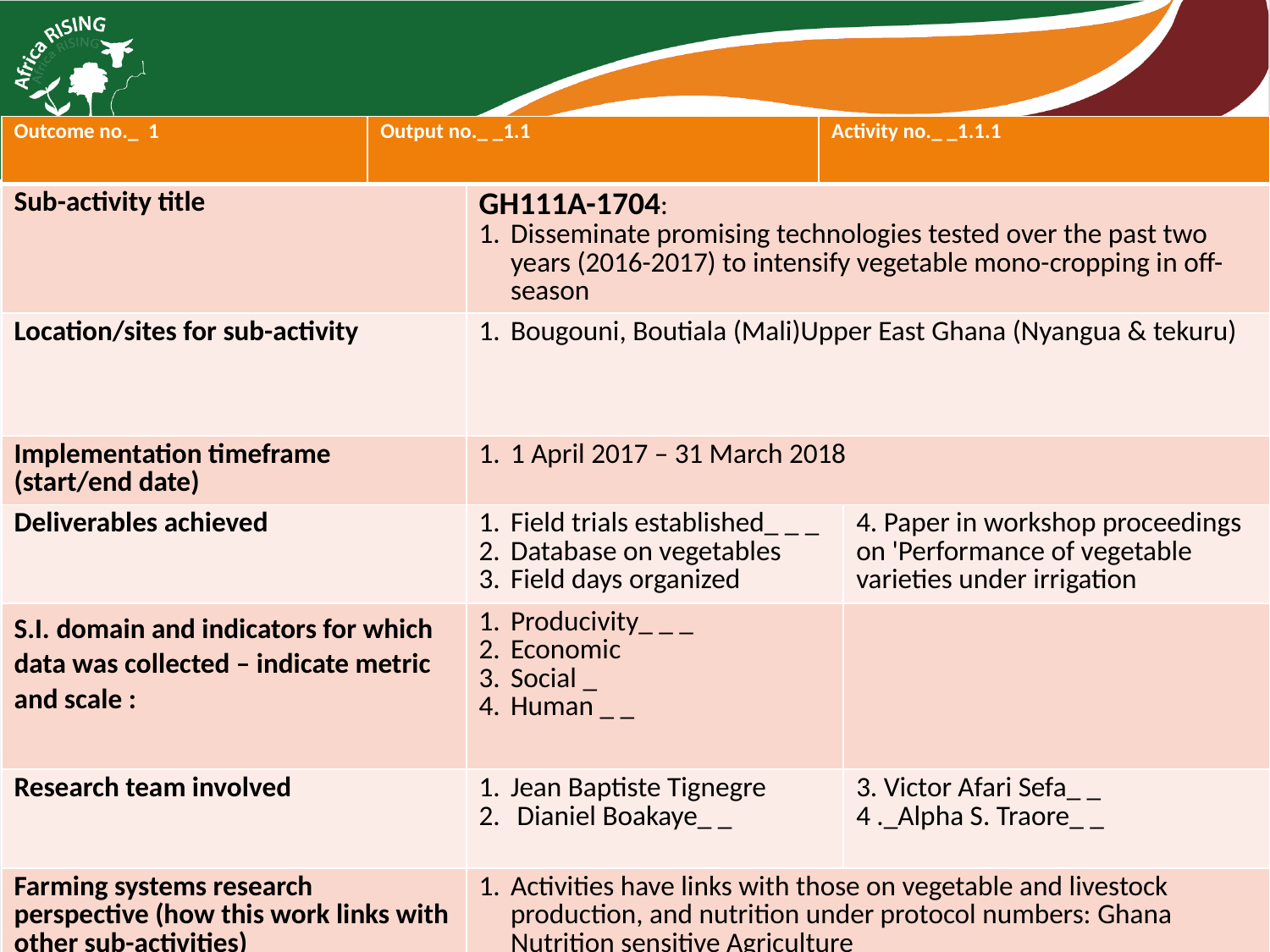

| Outcome no.\_ 1 | Output no.\_ \_1.1 |  | Activity no.\_ \_1.1.1 |  |
| --- | --- | --- | --- | --- |
| Sub-activity title |  | GH111A-1704: Disseminate promising technologies tested over the past two years (2016-2017) to intensify vegetable mono-cropping in off-season |  |  |
| Location/sites for sub-activity |  | Bougouni, Boutiala (Mali)Upper East Ghana (Nyangua & tekuru) |  |  |
| Implementation timeframe (start/end date) |  | 1 April 2017 – 31 March 2018 |  |  |
| Deliverables achieved |  | Field trials established\_ \_ \_ Database on vegetables Field days organized |  | 4. Paper in workshop proceedings on 'Performance of vegetable varieties under irrigation |
| S.I. domain and indicators for which data was collected – indicate metric and scale : |  | Producivity\_ \_ \_ Economic Social \_ Human \_ \_ |  |  |
| Research team involved |  | Jean Baptiste Tignegre Dianiel Boakaye\_ \_ |  | 3. Victor Afari Sefa\_ \_ 4 .\_Alpha S. Traore\_ \_ |
| Farming systems research perspective (how this work links with other sub-activities) |  | Activities have links with those on vegetable and livestock production, and nutrition under protocol numbers: Ghana Nutrition sensitive Agriculture |  |  |